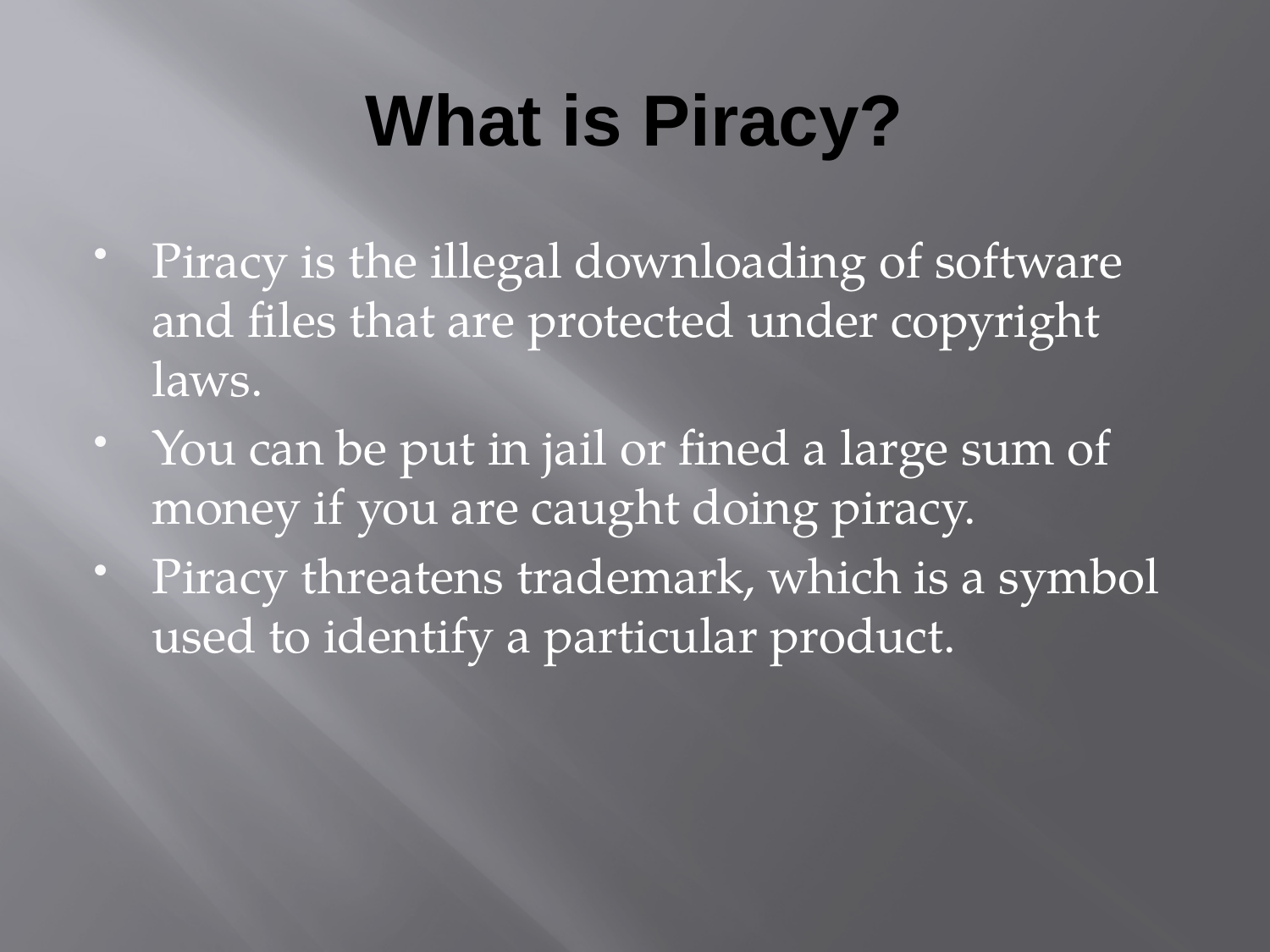

# What is Piracy?
Piracy is the illegal downloading of software and files that are protected under copyright laws.
You can be put in jail or fined a large sum of money if you are caught doing piracy.
Piracy threatens trademark, which is a symbol used to identify a particular product.